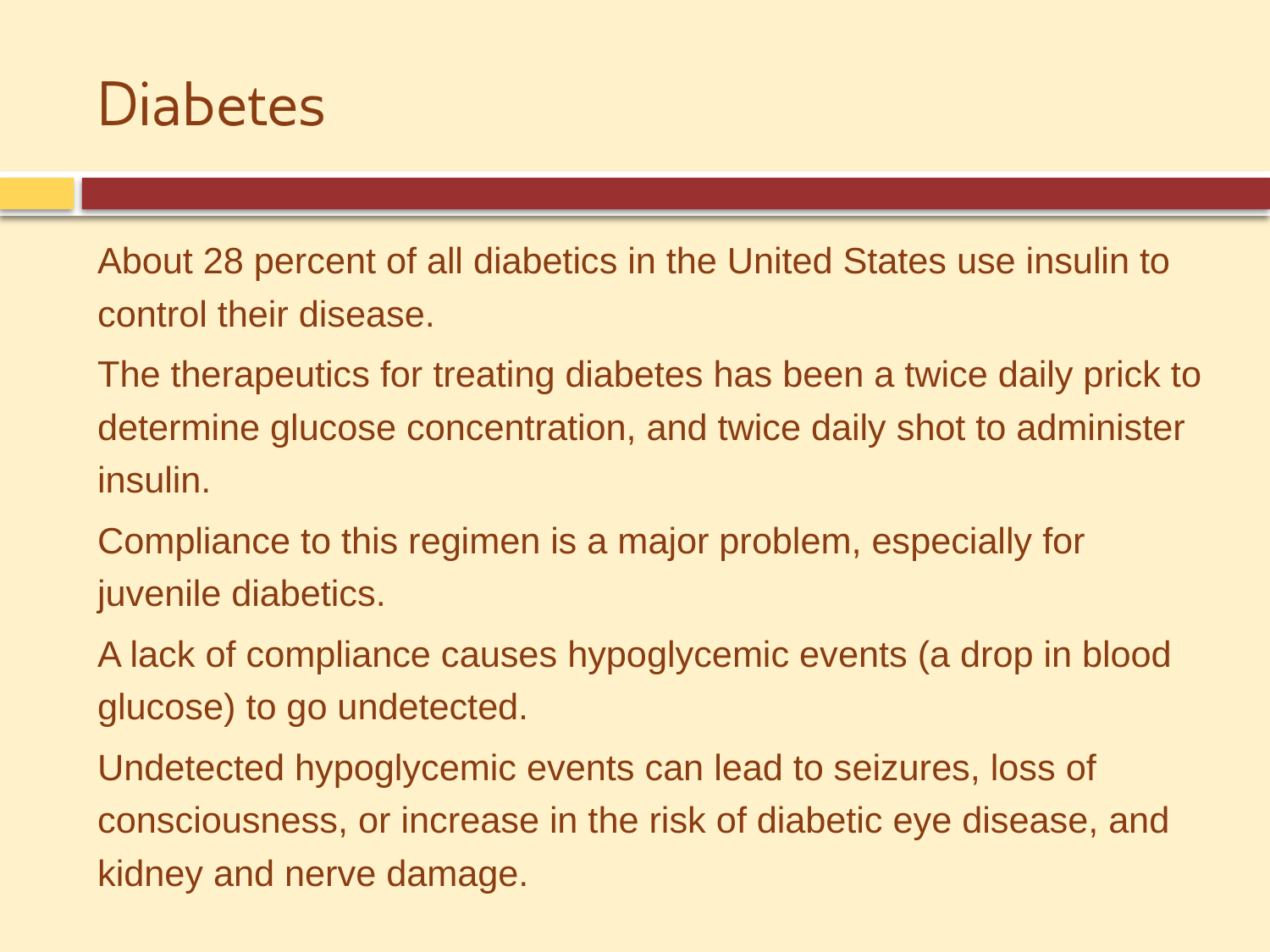

# Diabetes
About 28 percent of all diabetics in the United States use insulin to control their disease.
The therapeutics for treating diabetes has been a twice daily prick to determine glucose concentration, and twice daily shot to administer insulin.
Compliance to this regimen is a major problem, especially for juvenile diabetics.
A lack of compliance causes hypoglycemic events (a drop in blood glucose) to go undetected.
Undetected hypoglycemic events can lead to seizures, loss of consciousness, or increase in the risk of diabetic eye disease, and kidney and nerve damage.